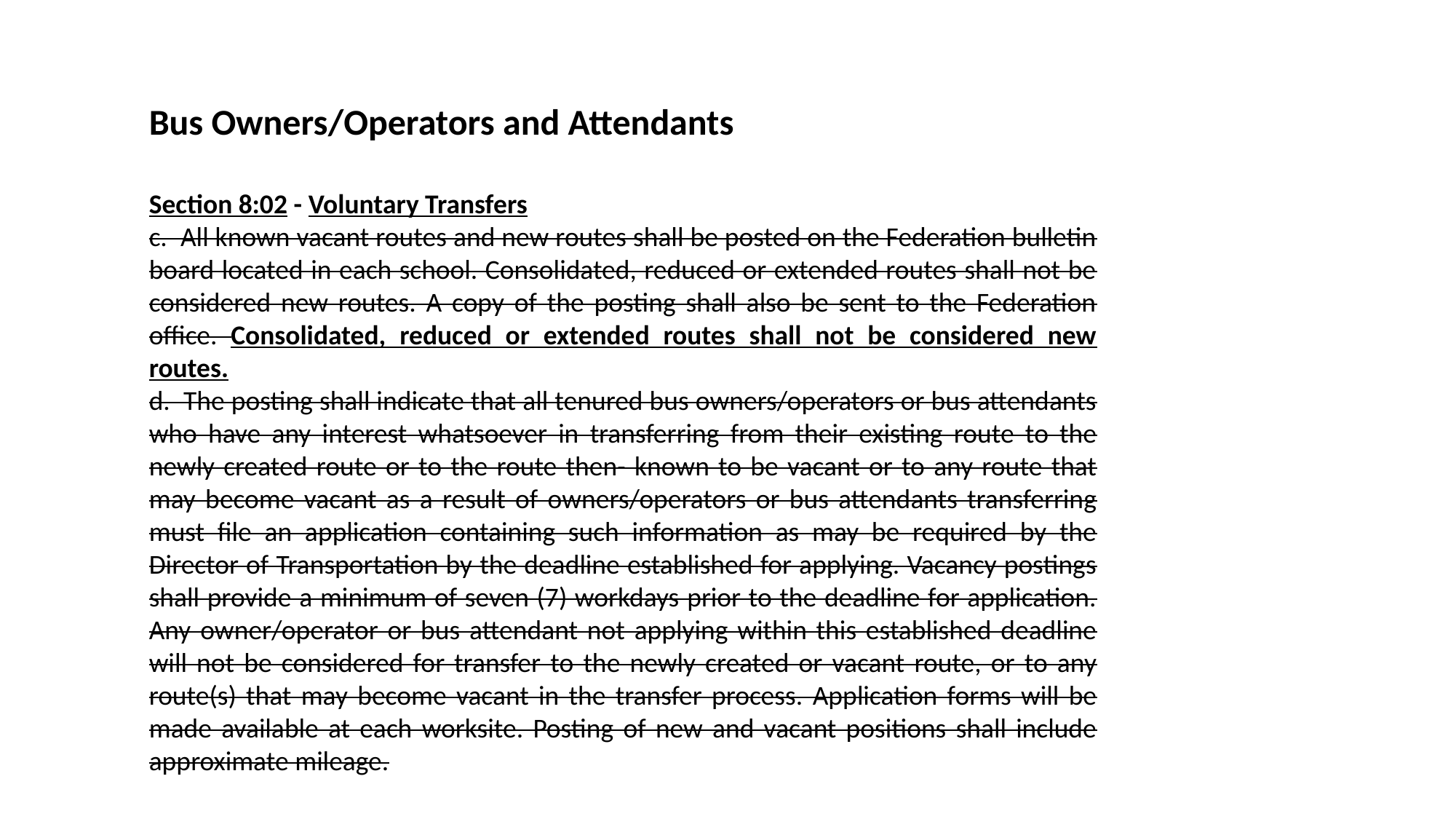

Bus Owners/Operators and Attendants

Section 8:02 - Voluntary Transfers
c.  All known vacant routes and new routes shall be posted on the Federation bulletin board located in each school. Consolidated, reduced or extended routes shall not be considered new routes. A copy of the posting shall also be sent to the Federation office. Consolidated, reduced or extended routes shall not be considered new routes.
d.  The posting shall indicate that all tenured bus owners/operators or bus attendants who have any interest whatsoever in transferring from their existing route to the newly created route or to the route then- known to be vacant or to any route that may become vacant as a result of owners/operators or bus attendants transferring must file an application containing such information as may be required by the Director of Transportation by the deadline established for applying. Vacancy postings shall provide a minimum of seven (7) workdays prior to the deadline for application. Any owner/operator or bus attendant not applying within this established deadline will not be considered for transfer to the newly created or vacant route, or to any route(s) that may become vacant in the transfer process. Application forms will be made available at each worksite. Posting of new and vacant positions shall include approximate mileage.